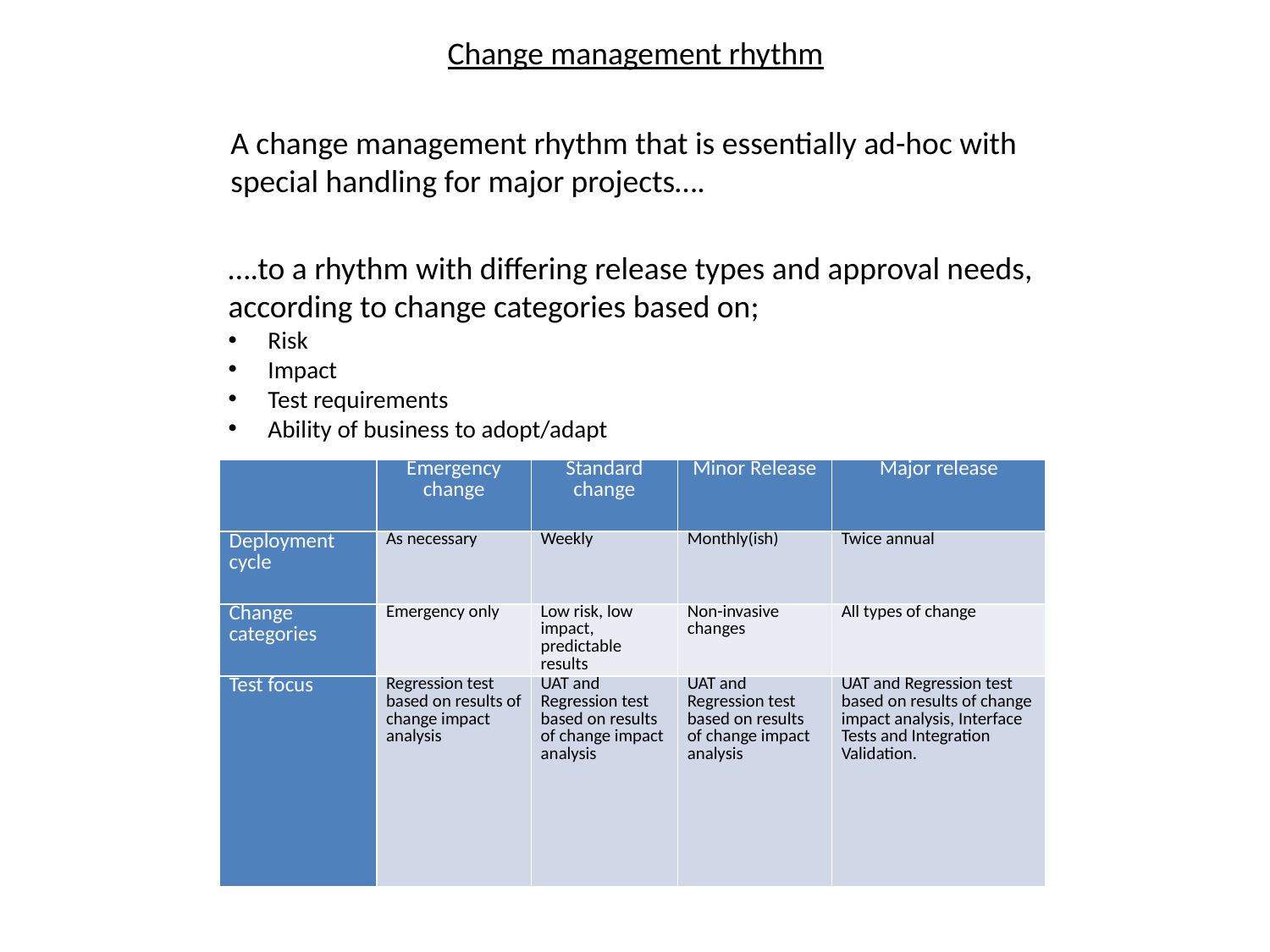

Change management rhythm
A change management rhythm that is essentially ad-hoc with special handling for major projects….
….to a rhythm with differing release types and approval needs, according to change categories based on;
Risk
Impact
Test requirements
Ability of business to adopt/adapt
|  | Emergency change | Standard change | Minor Release | Major release |
| --- | --- | --- | --- | --- |
| Deployment cycle | As necessary | Weekly | Monthly(ish) | Twice annual |
| Change categories | Emergency only | Low risk, low impact, predictable results | Non-invasive changes | All types of change |
| Test focus | Regression test based on results of change impact analysis | UAT and Regression test based on results of change impact analysis | UAT and Regression test based on results of change impact analysis | UAT and Regression test based on results of change impact analysis, Interface Tests and Integration Validation. |